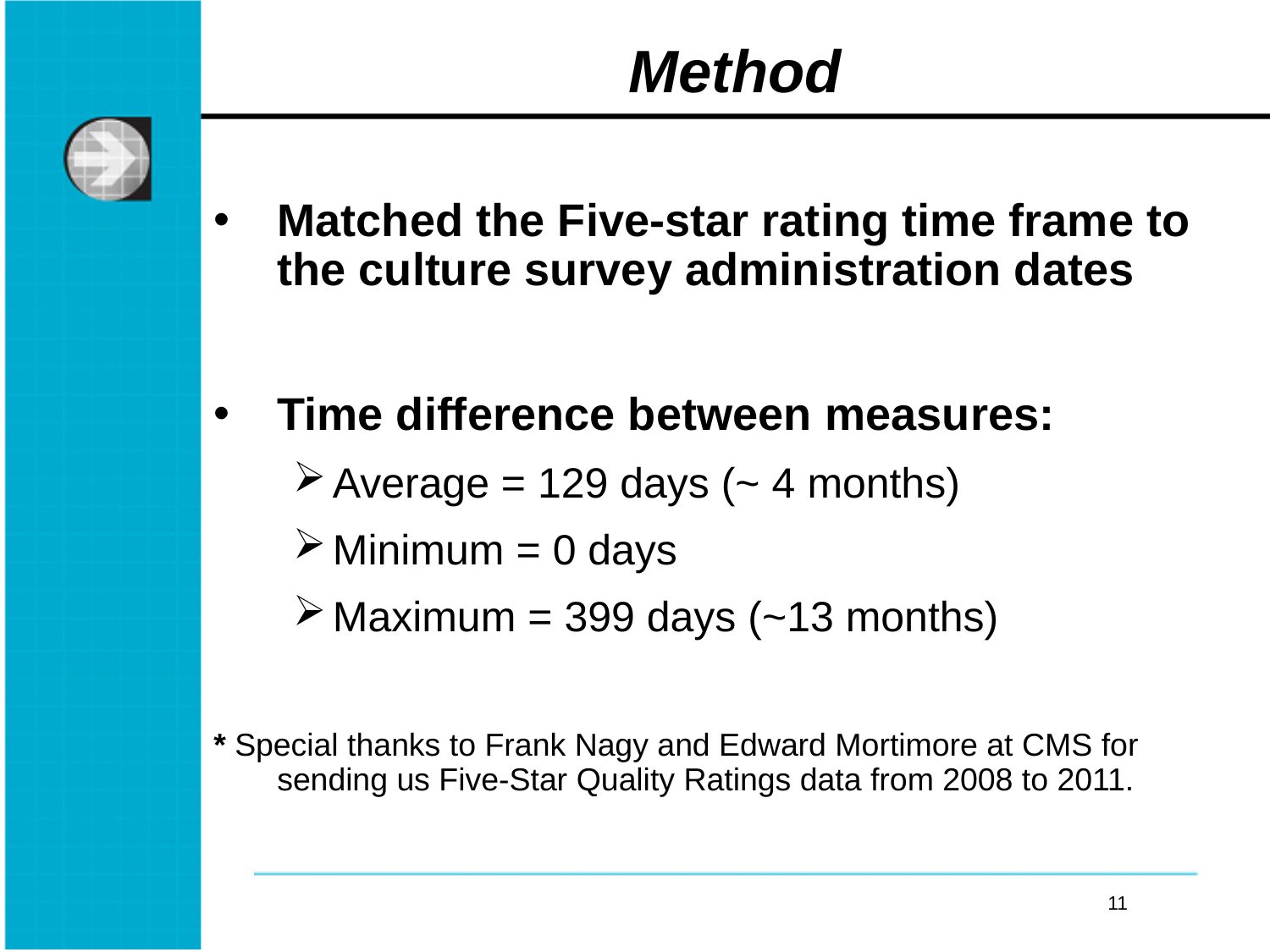

# Method

Matched the Five-star rating time frame to the culture survey administration dates

Time difference between measures:
Average = 129 days (~ 4 months)
Minimum = 0 days
Maximum = 399 days (~13 months)

* Special thanks to Frank Nagy and Edward Mortimore at CMS for sending us Five-Star Quality Ratings data from 2008 to 2011.